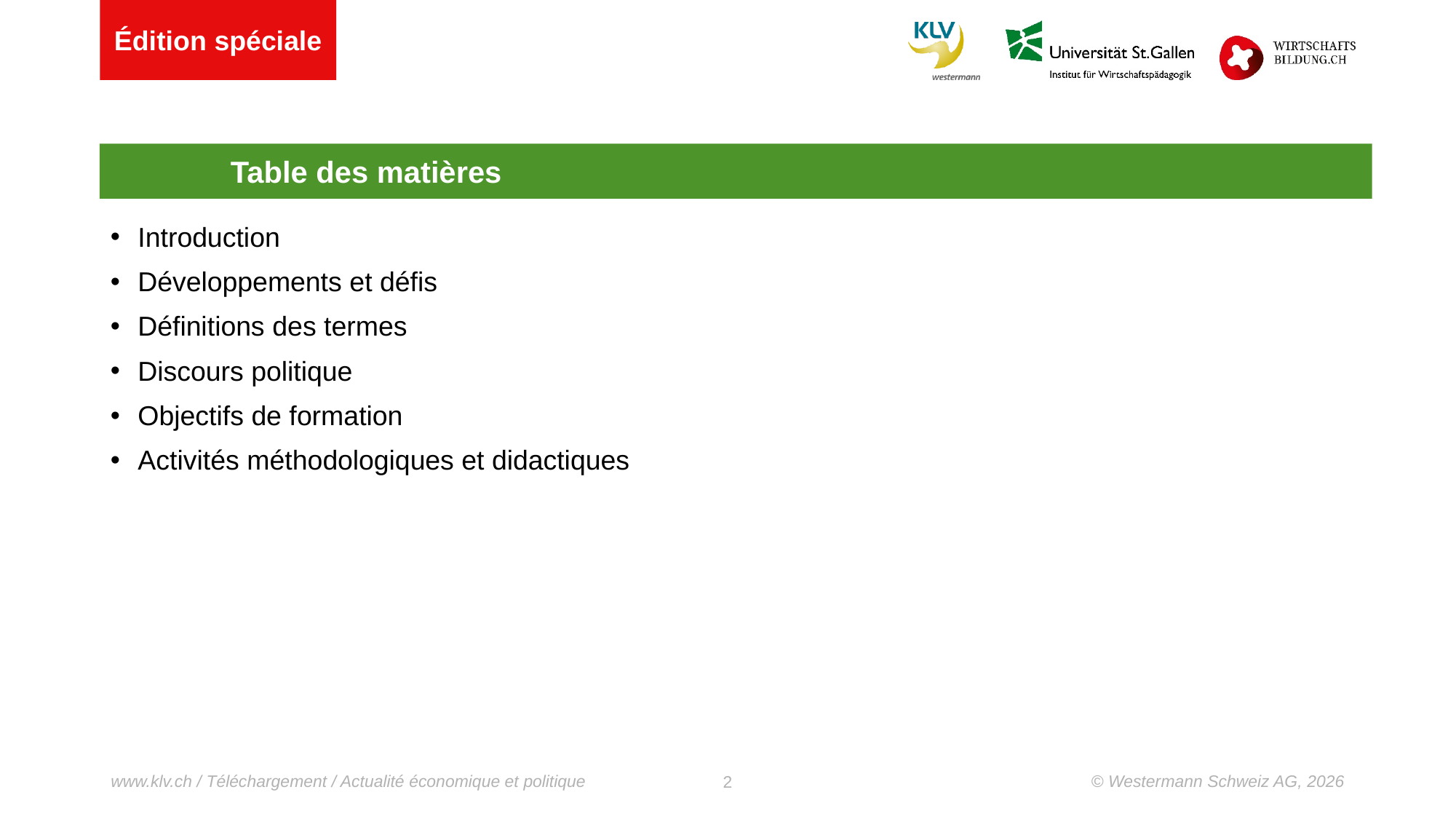

Table des matières
Introduction
Développements et défis
Définitions des termes
Discours politique
Objectifs de formation
Activités méthodologiques et didactiques
www.klv.ch / Téléchargement / Actualité économique et politique
© Westermann Schweiz AG, 2026
2